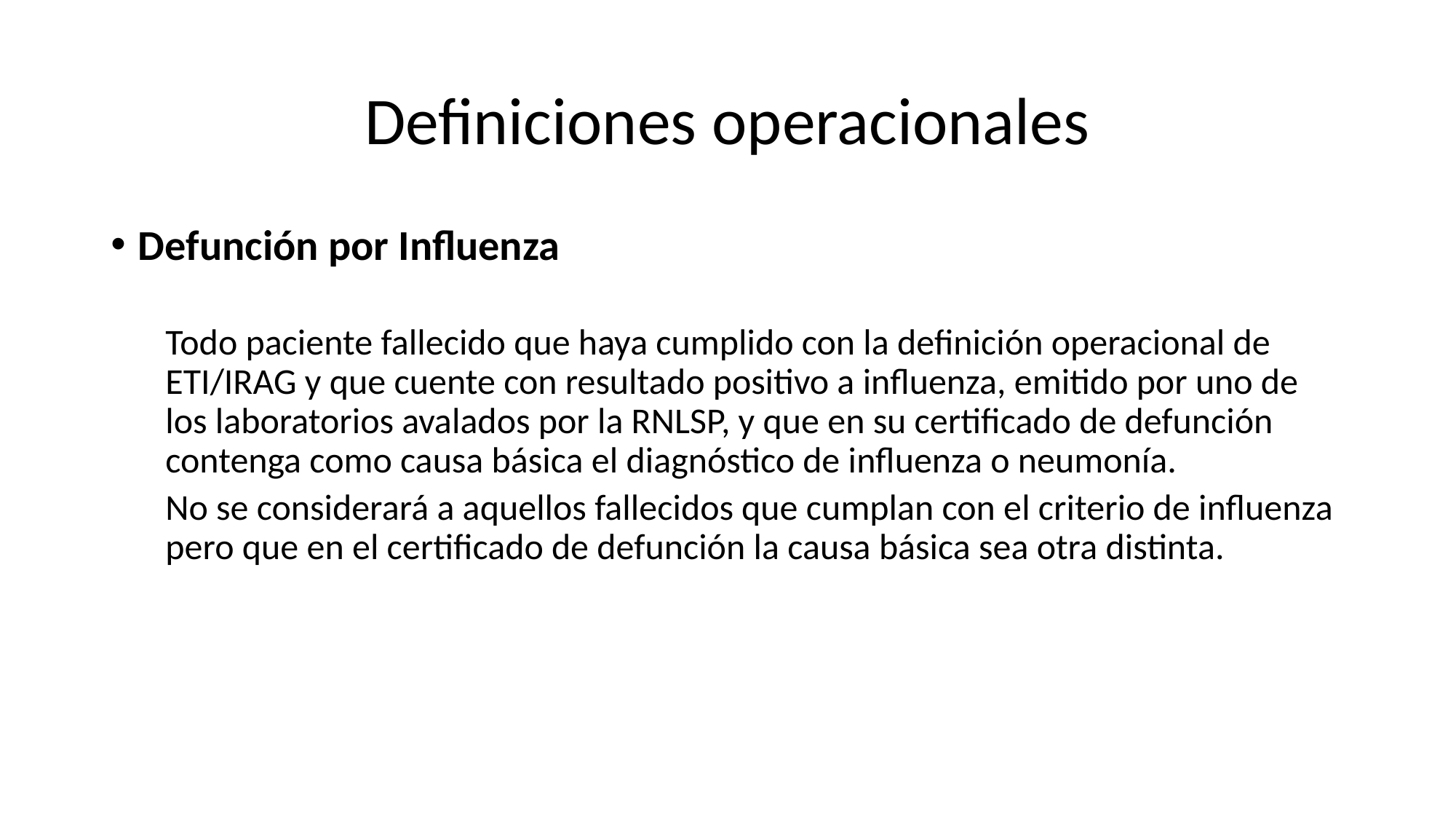

# Definiciones operacionales
Defunción por Influenza

Todo paciente fallecido que haya cumplido con la definición operacional de ETI/IRAG y que cuente con resultado positivo a influenza, emitido por uno de los laboratorios avalados por la RNLSP, y que en su certificado de defunción contenga como causa básica el diagnóstico de influenza o neumonía.
No se considerará a aquellos fallecidos que cumplan con el criterio de influenza pero que en el certificado de defunción la causa básica sea otra distinta.